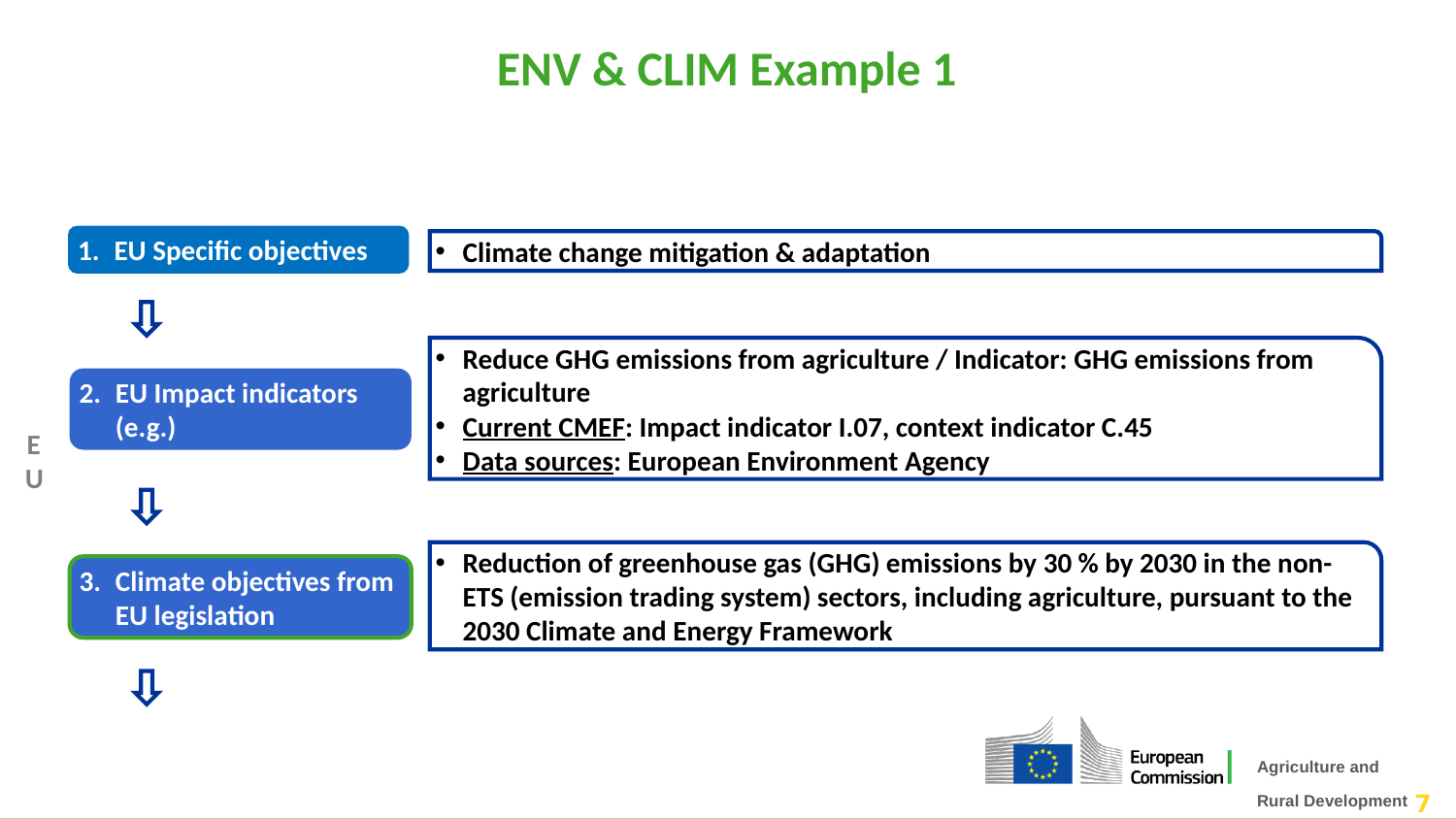

ENV & CLIM Example 1
EU Specific objectives
Climate change mitigation & adaptation

Reduce GHG emissions from agriculture / Indicator: GHG emissions from agriculture
Current CMEF: Impact indicator I.07, context indicator C.45
Data sources: European Environment Agency
EU Impact indicators (e.g.)
EU

Reduction of greenhouse gas (GHG) emissions by 30 % by 2030 in the non-ETS (emission trading system) sectors, including agriculture, pursuant to the 2030 Climate and Energy Framework
Climate objectives from EU legislation

7